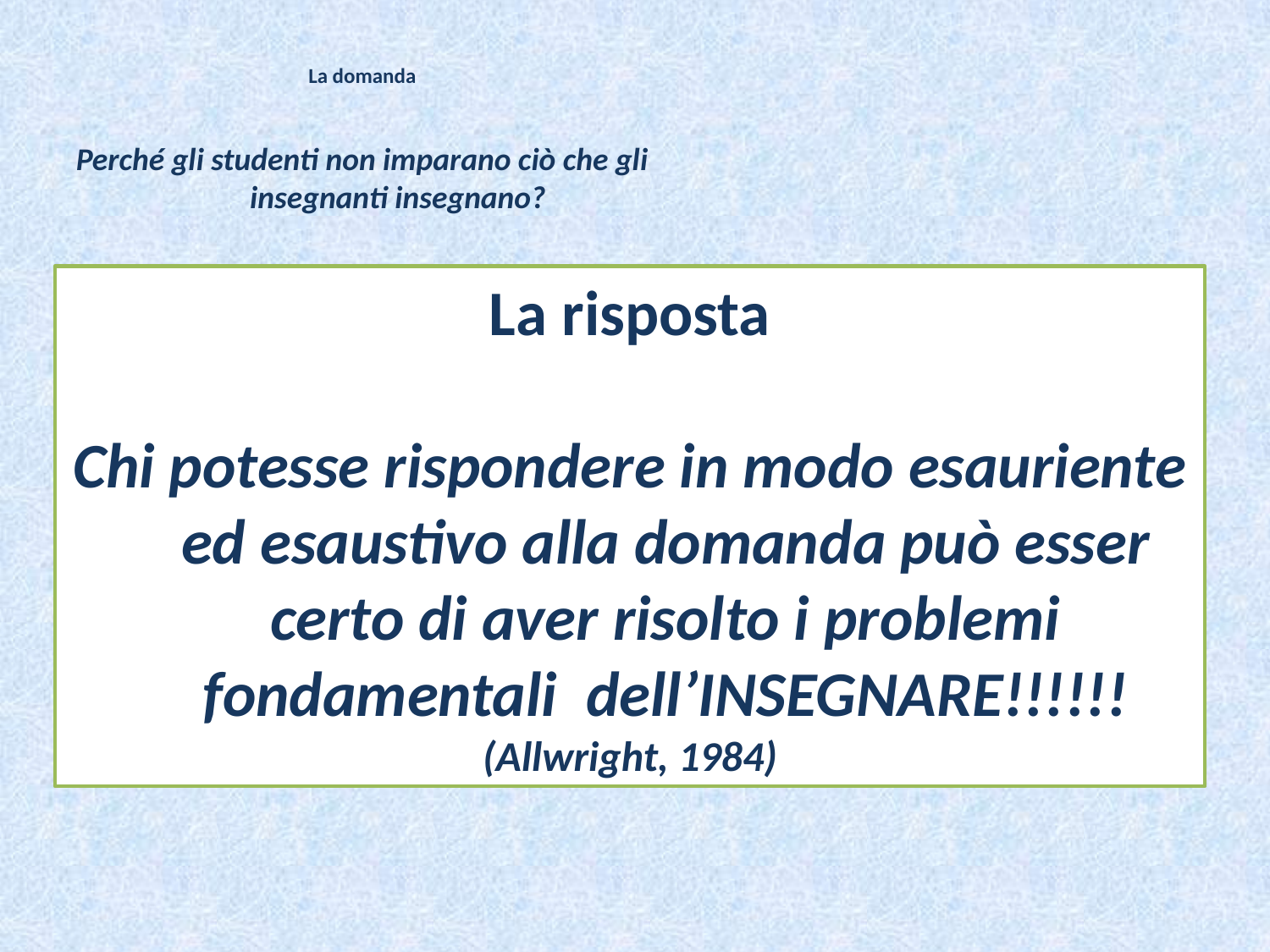

La domanda

Perché gli studenti non imparano ciò che gli insegnanti insegnano?
La risposta

Chi potesse rispondere in modo esauriente ed esaustivo alla domanda può esser certo di aver risolto i problemi fondamentali  dell’INSEGNARE!!!!!!
(Allwright, 1984)